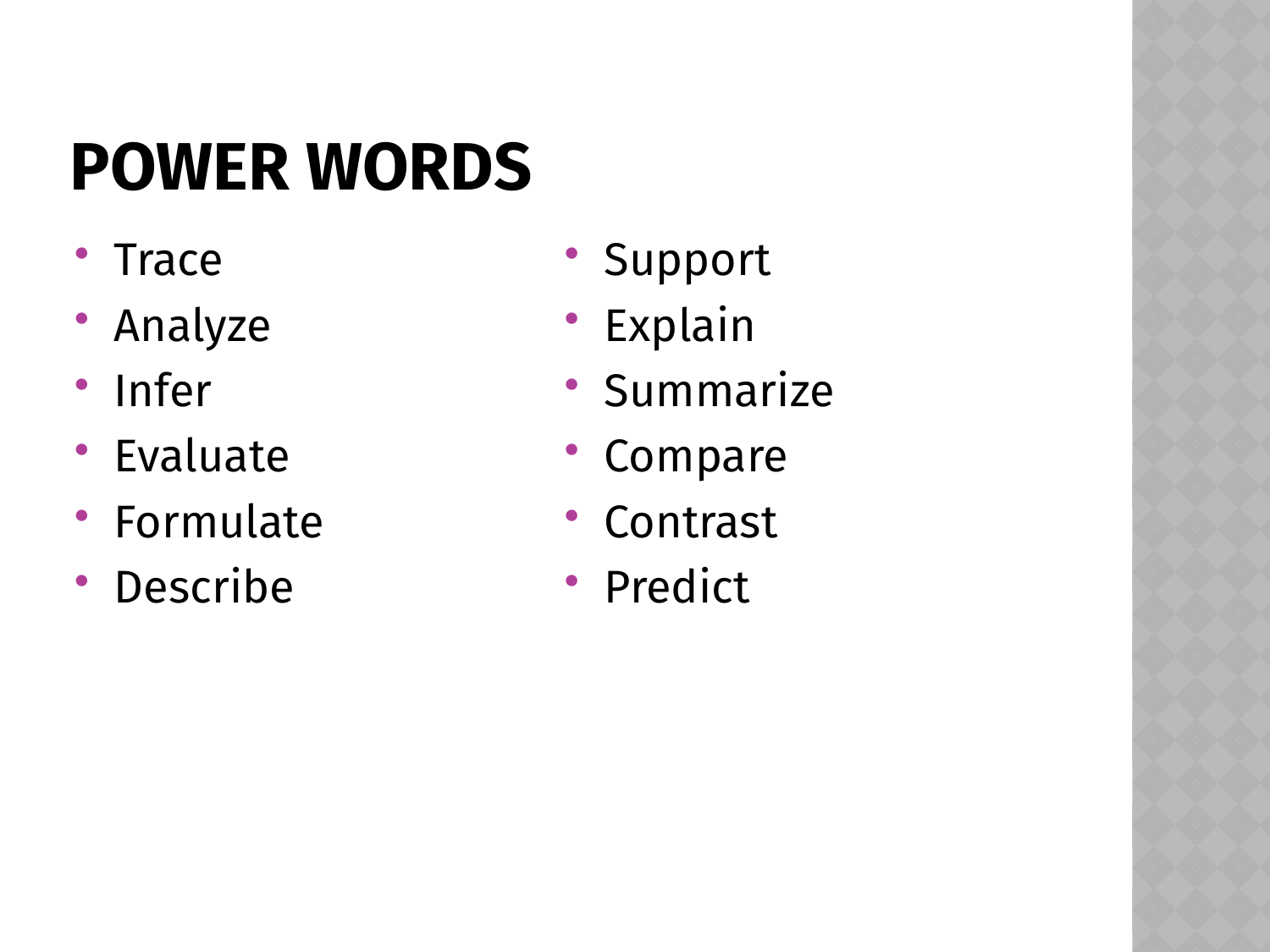

# Power Words
Trace
Analyze
Infer
Evaluate
Formulate
Describe

Support
Explain
Summarize
Compare
Contrast
Predict